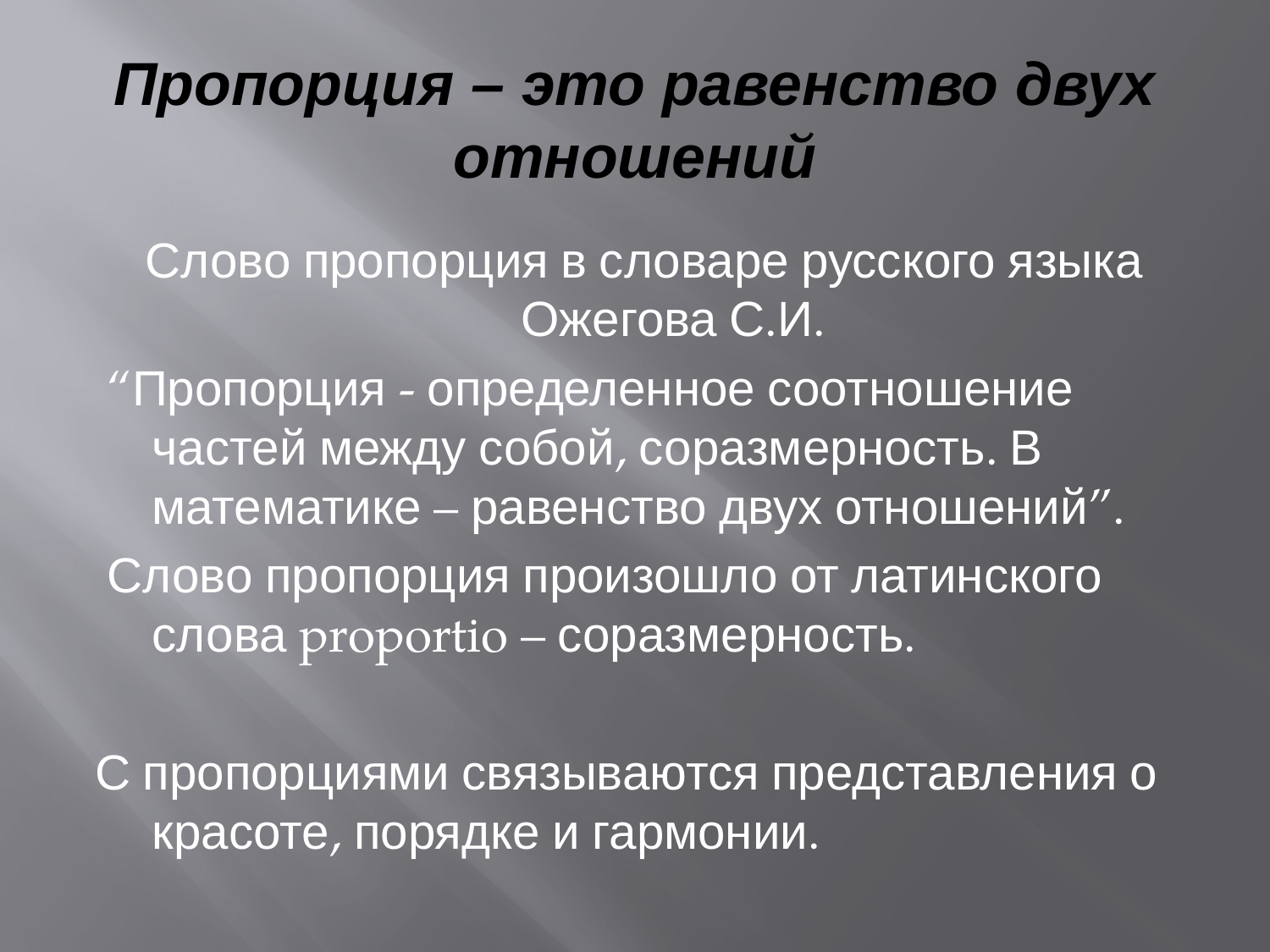

# Пропорция – это равенство двух отношений
Слово пропорция в словаре русского языка Ожегова С.И.
 “Пропорция - определенное соотношение частей между собой, соразмерность. В математике – равенство двух отношений”.
 Слово пропорция произошло от латинского слова proportio – соразмерность.

С пропорциями связываются представления о красоте, порядке и гармонии.